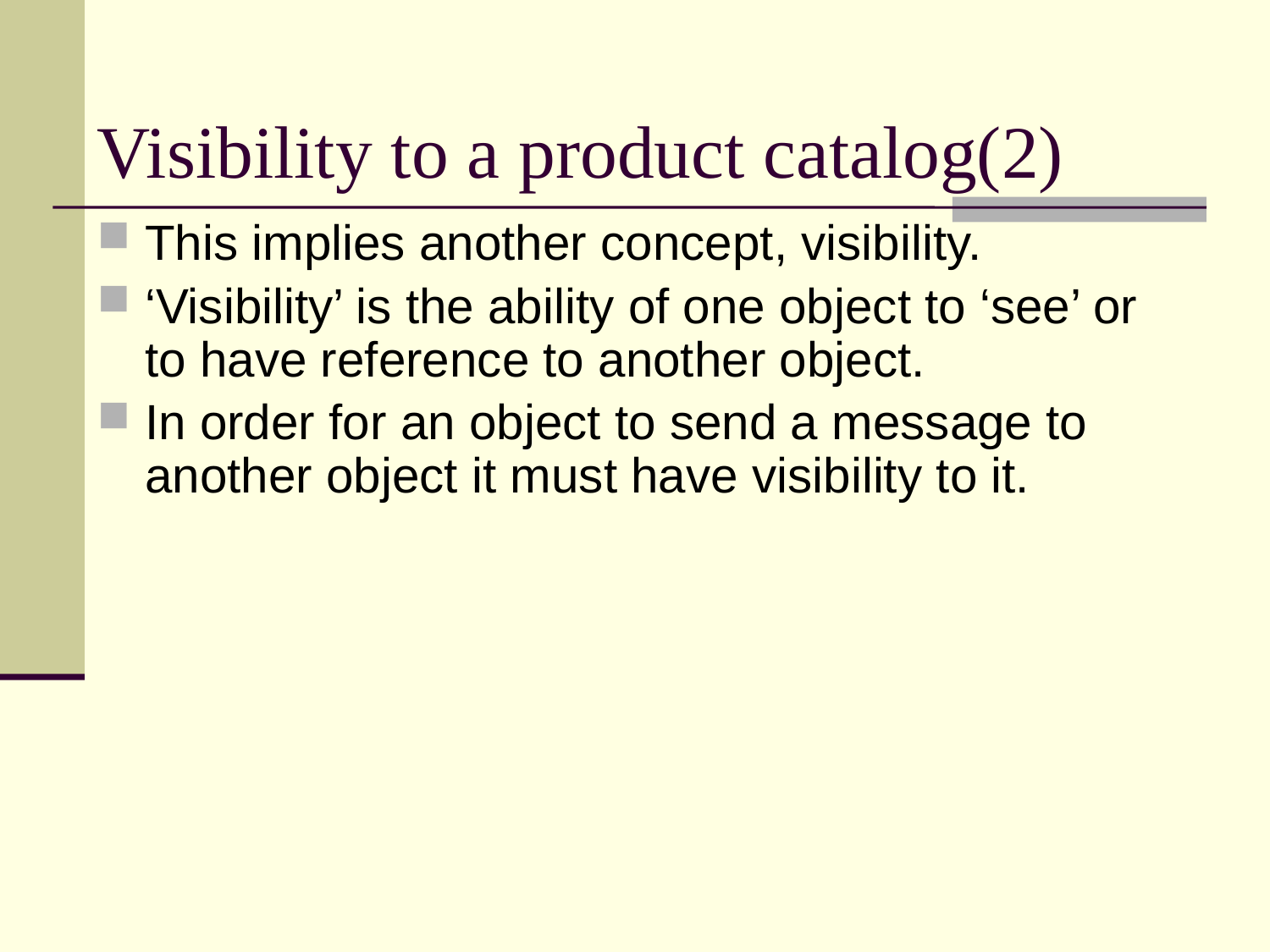

# Visibility to a product catalog(2)
This implies another concept, visibility.
‘Visibility’ is the ability of one object to ‘see’ or to have reference to another object.
In order for an object to send a message to another object it must have visibility to it.